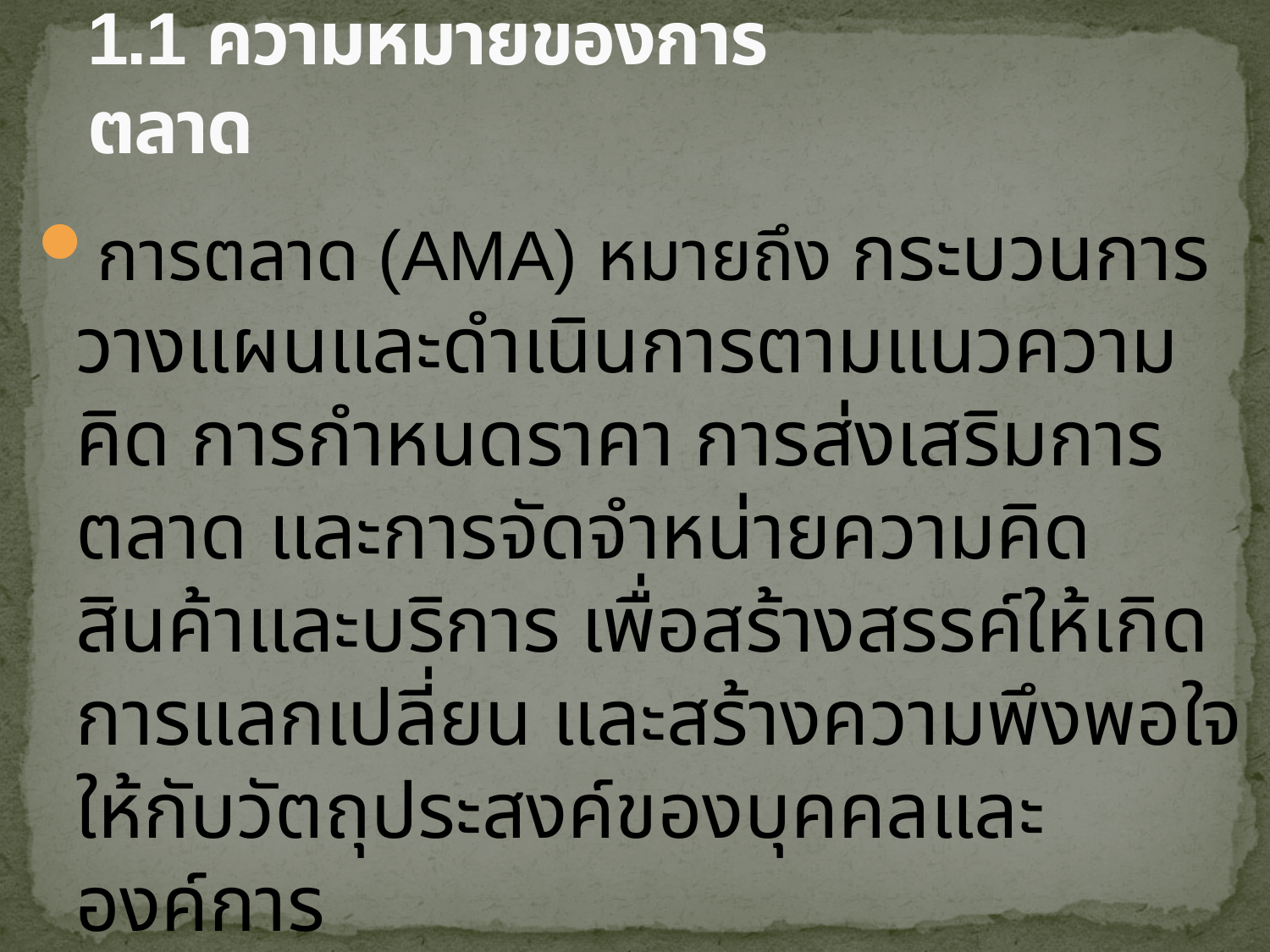

# 1.1 ความหมายของการตลาด
การตลาด (AMA) หมายถึง กระบวนการวางแผนและดำเนินการตามแนวความคิด การกำหนดราคา การส่งเสริมการตลาด และการจัดจำหน่ายความคิด สินค้าและบริการ เพื่อสร้างสรรค์ให้เกิดการแลกเปลี่ยน และสร้างความพึงพอใจให้กับวัตถุประสงค์ของบุคคลและองค์การ
การตลาด (เพ็ญศรี เขมะสุวรรณ) หมายถึง การออกแบบส่วนประสมทางการตลาด เพื่อตอบสนองความต้องการของลูกค้า